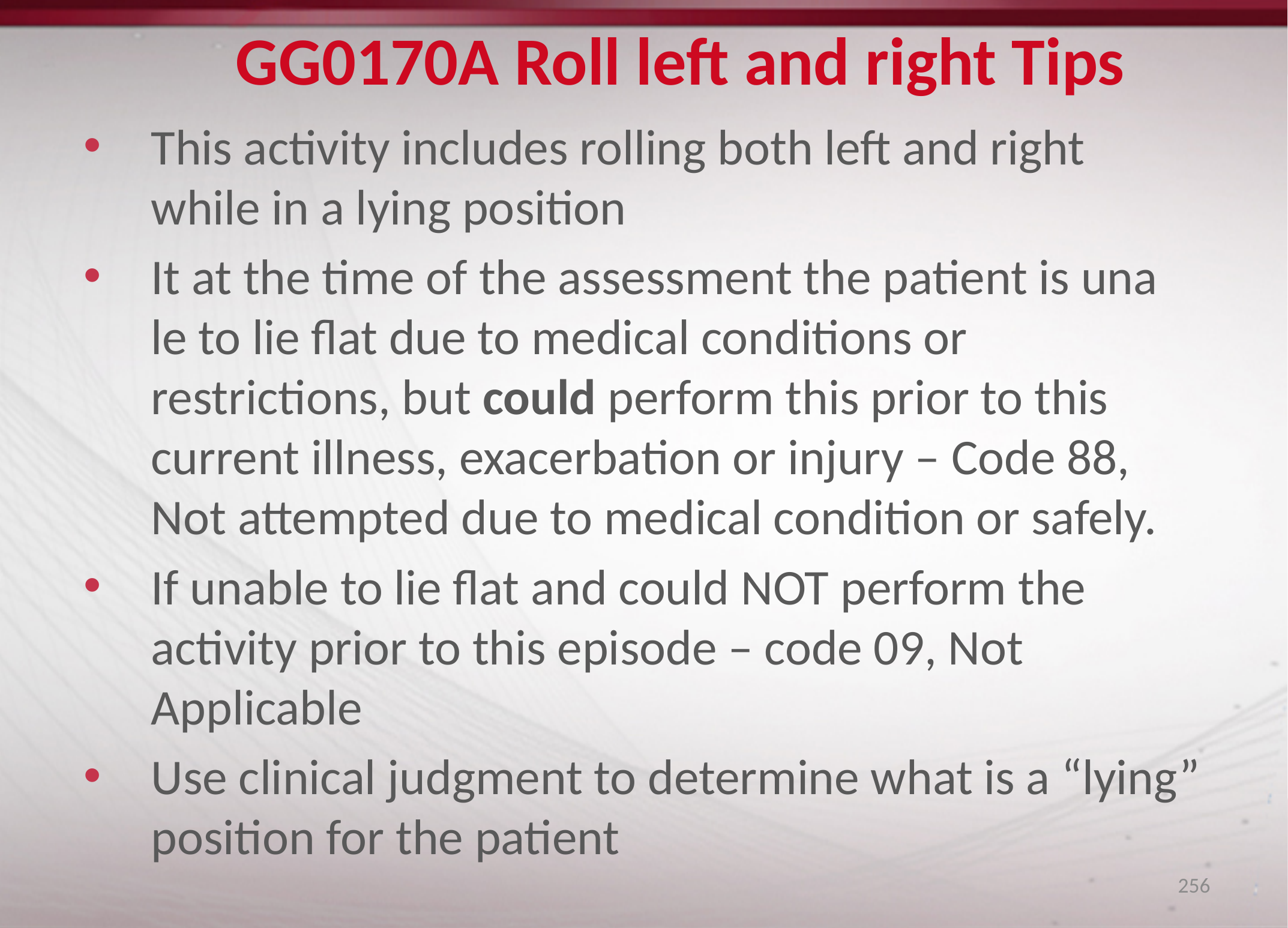

# GG0170A Roll left and right Tips
This activity includes rolling both left and right while in a lying position
It at the time of the assessment the patient is una le to lie flat due to medical conditions or restrictions, but could perform this prior to this current illness, exacerbation or injury – Code 88, Not attempted due to medical condition or safely.
If unable to lie flat and could NOT perform the activity prior to this episode – code 09, Not Applicable
Use clinical judgment to determine what is a “lying” position for the patient
256